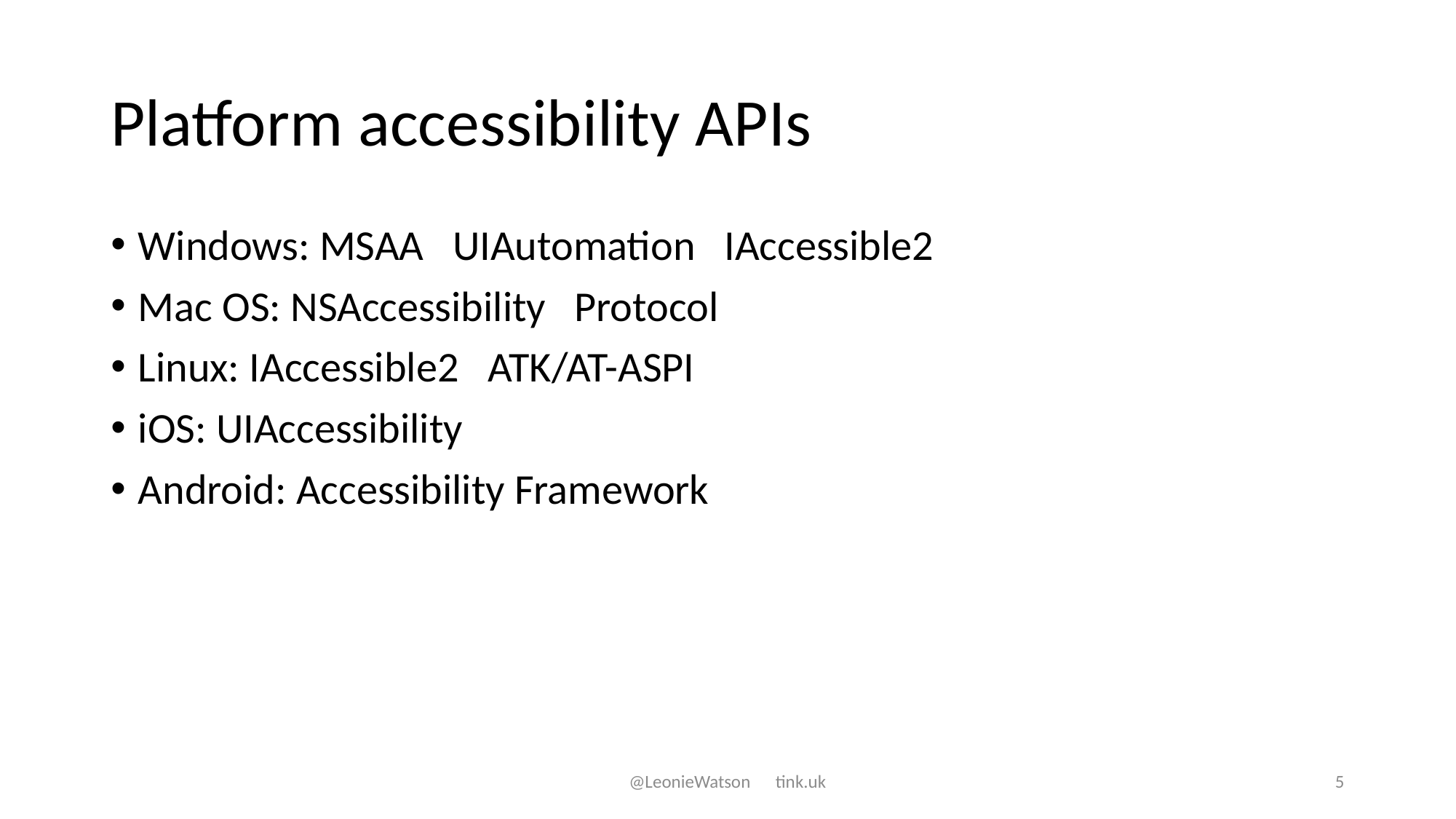

# Platform accessibility APIs
Windows: MSAA   UIAutomation   IAccessible2
Mac OS: NSAccessibility   Protocol
Linux: IAccessible2   ATK/AT-ASPI
iOS: UIAccessibility
Android: Accessibility Framework
@LeonieWatson      tink.uk
5